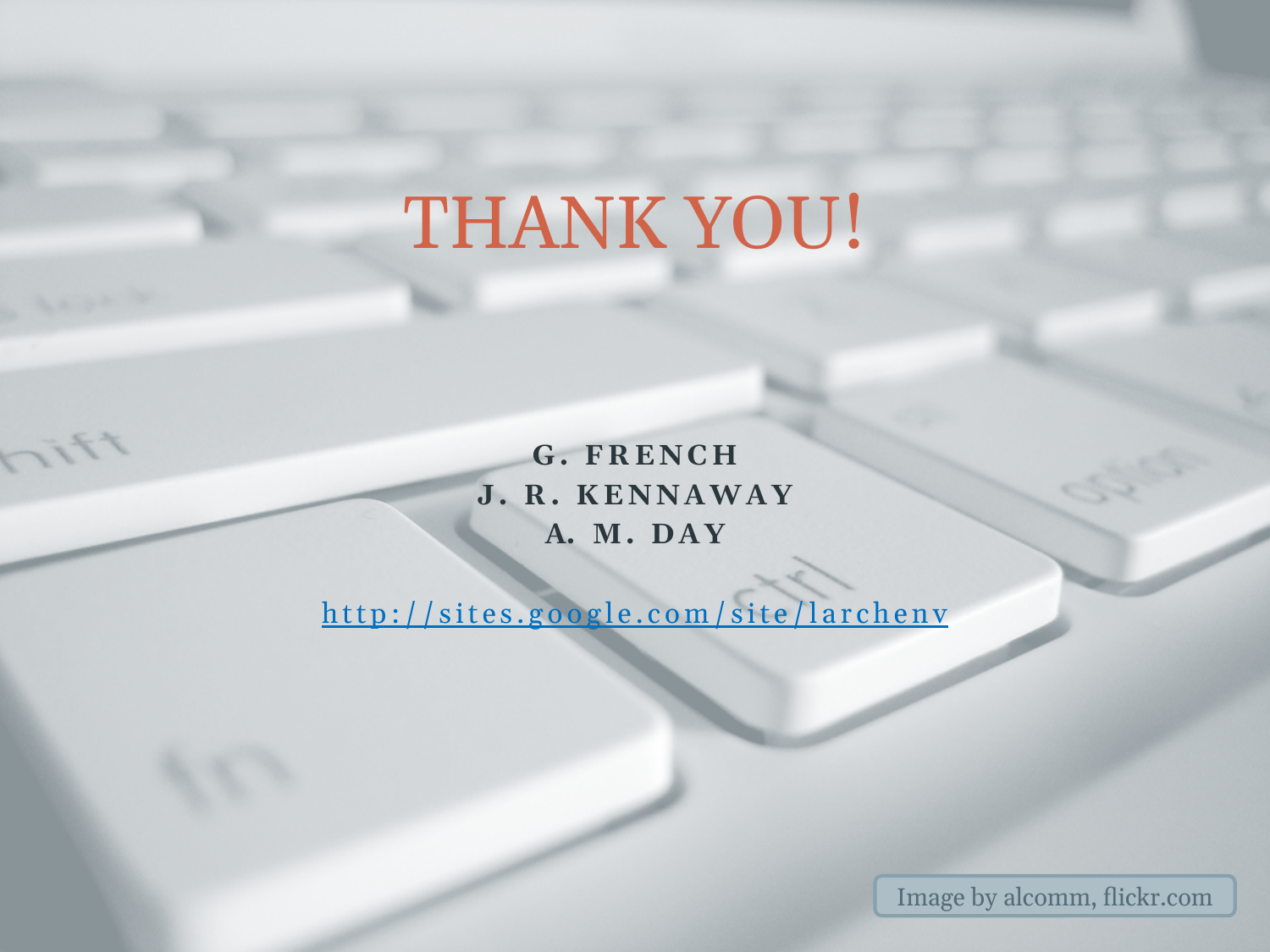

# THANK YOU!

G. French
J. R. Kennaway
M. Day

http://sites.google.com/site/larchenv

Image by alcomm, flickr.com